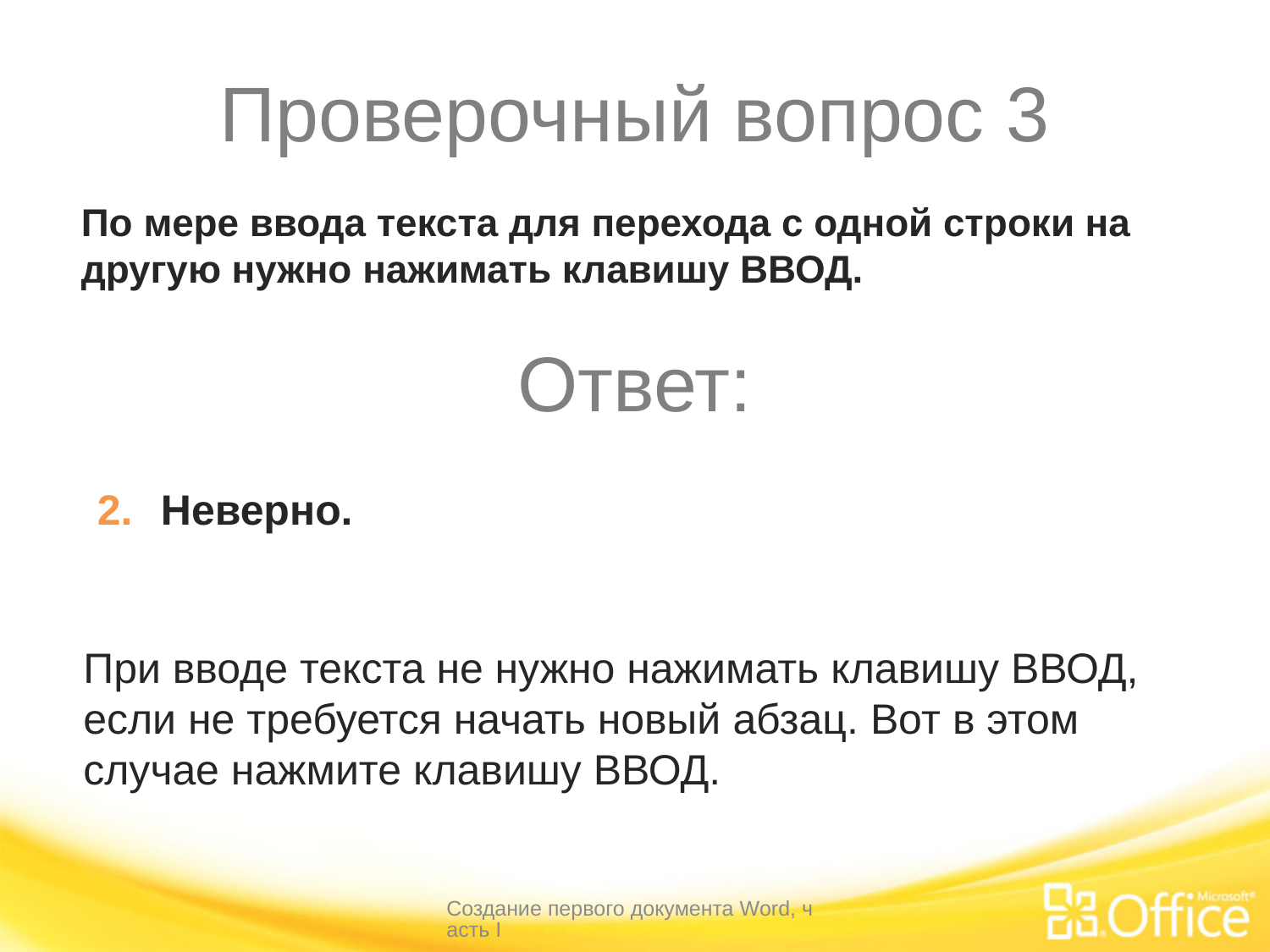

# Проверочный вопрос 3
По мере ввода текста для перехода с одной строки на другую нужно нажимать клавишу ВВОД.
Ответ:
Неверно.
При вводе текста не нужно нажимать клавишу ВВОД, если не требуется начать новый абзац. Вот в этом случае нажмите клавишу ВВОД.
Создание первого документа Word, часть I